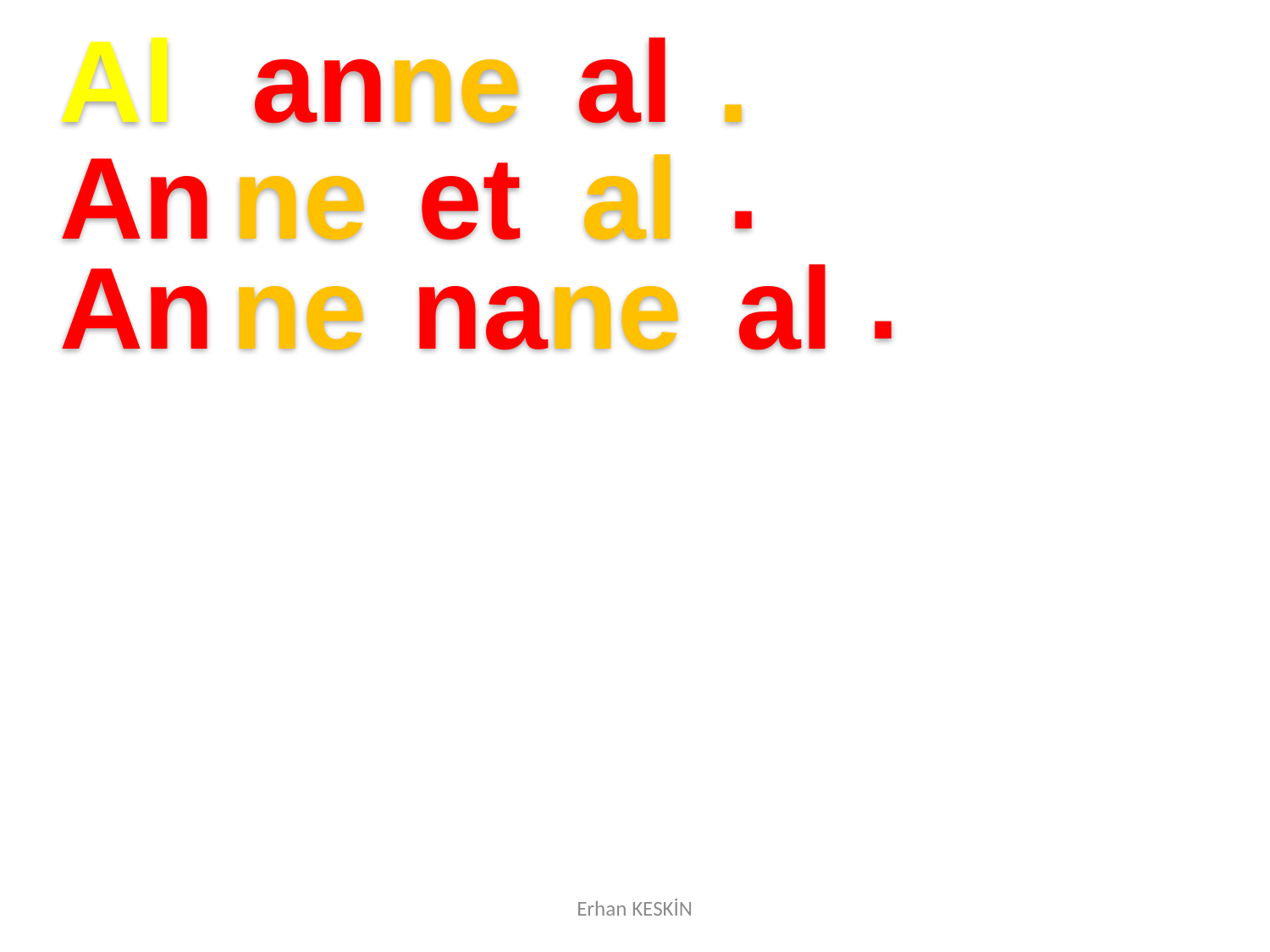

Al
an
ne
al
.
.
An
ne
et
al
.
An
ne
na
ne
al
Erhan KESKİN